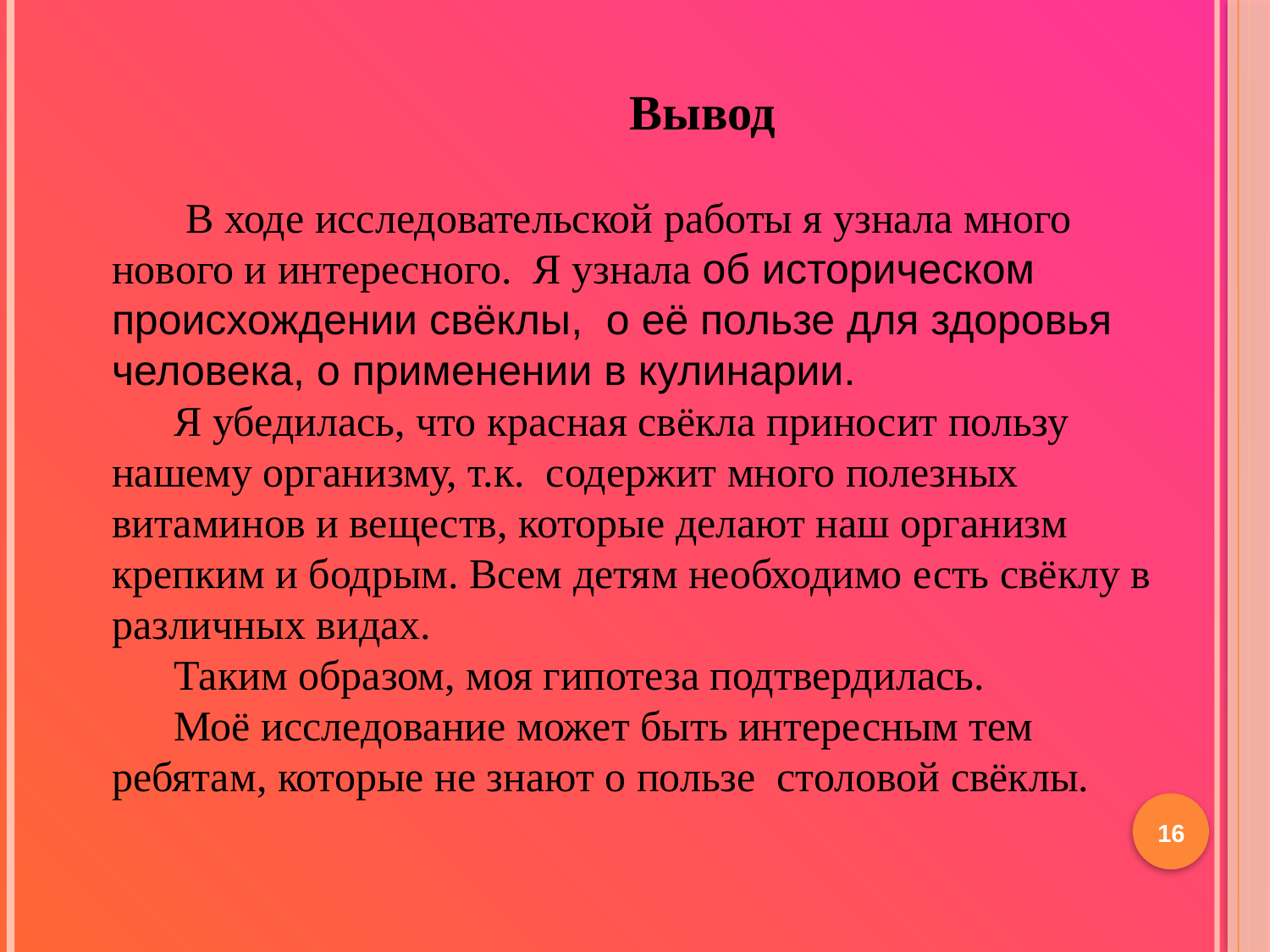

Вывод

       В ходе исследовательской работы я узнала много нового и интересного.  Я узнала об историческом происхождении свёклы,  о её пользе для здоровья человека, о применении в кулинарии.
Я убедилась, что красная свёкла приносит пользу нашему организму, т.к.  содержит много полезных витаминов и веществ, которые делают наш организм крепким и бодрым. Всем детям необходимо есть свёклу в различных видах.
Таким образом, моя гипотеза подтвердилась.
Моё исследование может быть интересным тем ребятам, которые не знают о пользе  столовой свёклы.

16